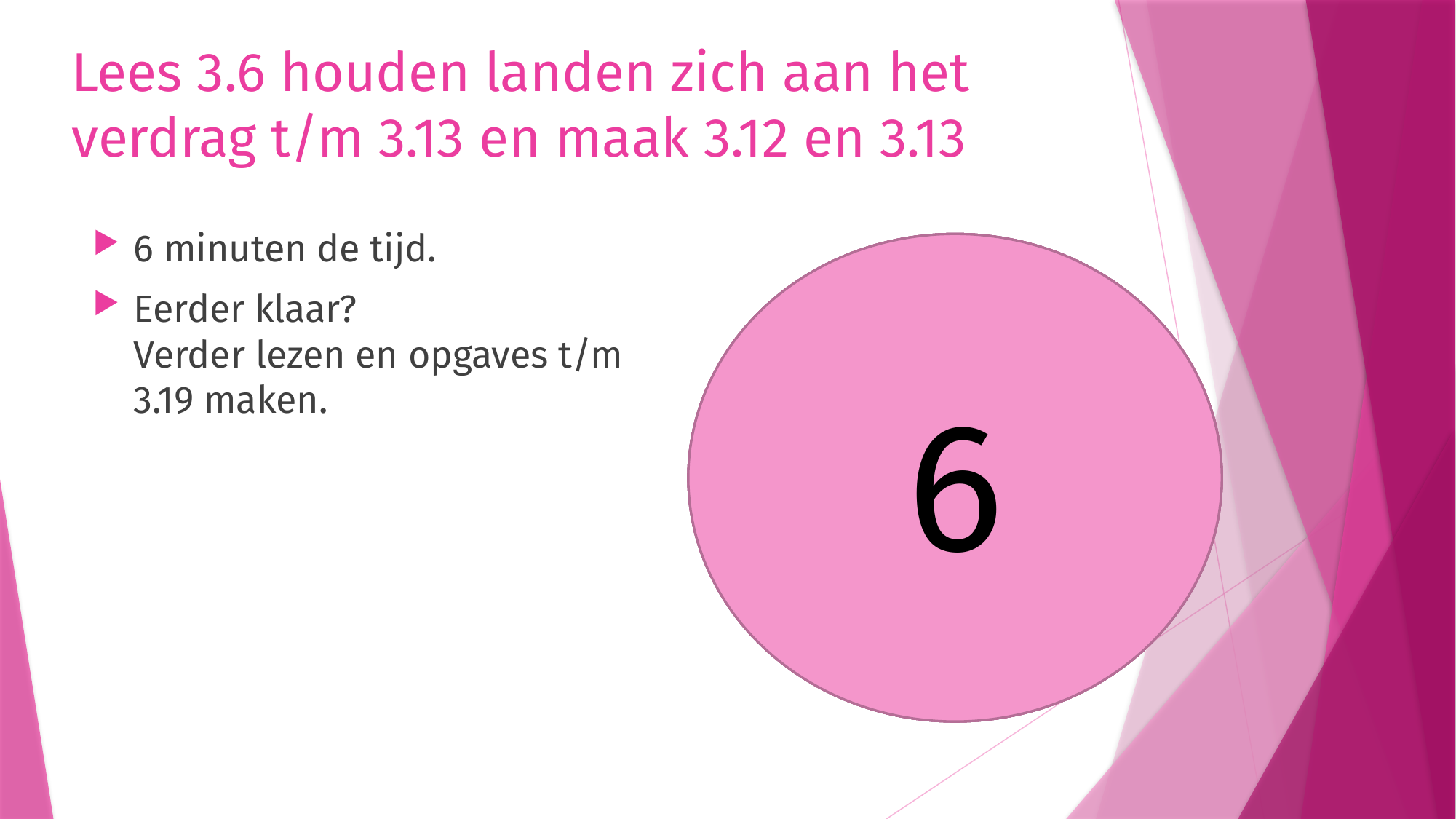

# Lees 3.6 houden landen zich aan het verdrag t/m 3.13 en maak 3.12 en 3.13
6 minuten de tijd.
Eerder klaar?
Verder lezen en opgaves t/m 3.19 maken.
6
5
4
3
1
2